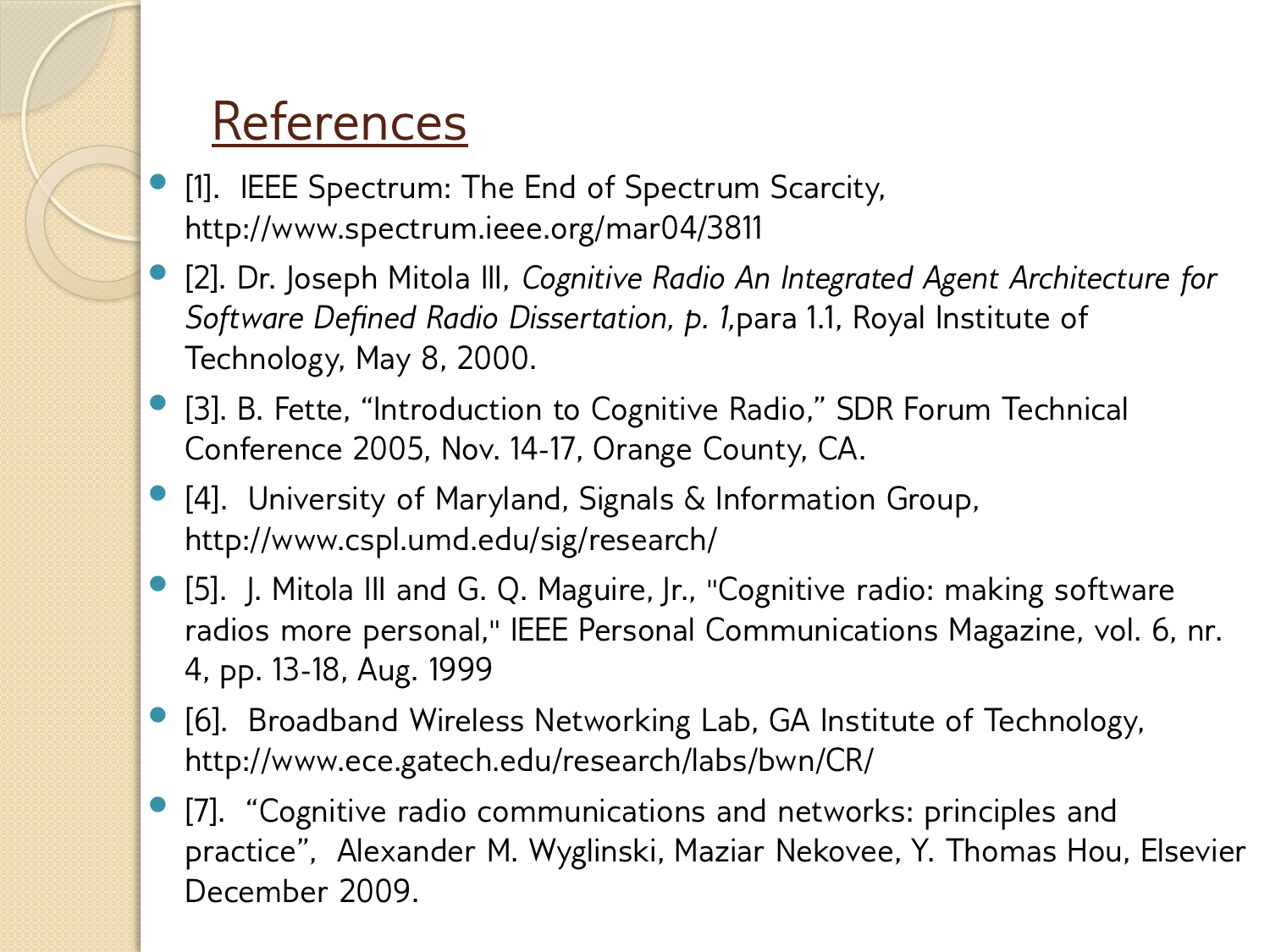

# References
[1].  IEEE Spectrum: The End of Spectrum Scarcity, http://www.spectrum.ieee.org/mar04/3811
[2]. Dr. Joseph Mitola III, Cognitive Radio An Integrated Agent Architecture for Software Defined Radio Dissertation, p. 1,para 1.1, Royal Institute of Technology, May 8, 2000.
[3]. B. Fette, “Introduction to Cognitive Radio,” SDR Forum Technical Conference 2005, Nov. 14-17, Orange County, CA.
[4].  University of Maryland, Signals & Information Group, http://www.cspl.umd.edu/sig/research/
[5].  J. Mitola III and G. Q. Maguire, Jr., "Cognitive radio: making software radios more personal," IEEE Personal Communications Magazine, vol. 6, nr. 4, pp. 13-18, Aug. 1999
[6].  Broadband Wireless Networking Lab, GA Institute of Technology, http://www.ece.gatech.edu/research/labs/bwn/CR/
[7].  “Cognitive radio communications and networks: principles and practice”,  Alexander M. Wyglinski, Maziar Nekovee, Y. Thomas Hou, Elsevier December 2009.